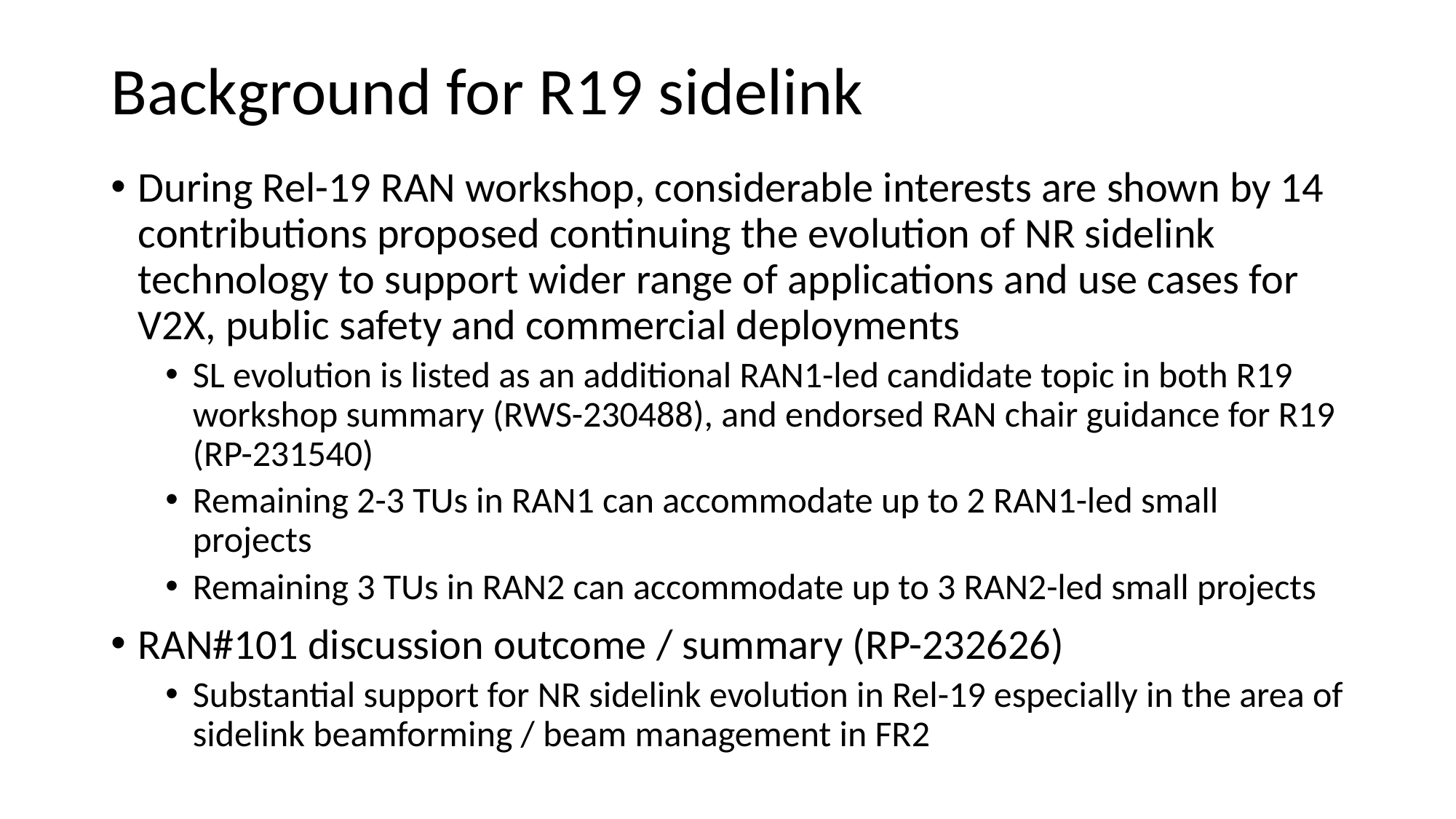

# Background for R19 sidelink
During Rel-19 RAN workshop, considerable interests are shown by 14 contributions proposed continuing the evolution of NR sidelink technology to support wider range of applications and use cases for V2X, public safety and commercial deployments
SL evolution is listed as an additional RAN1-led candidate topic in both R19 workshop summary (RWS-230488), and endorsed RAN chair guidance for R19 (RP-231540)
Remaining 2-3 TUs in RAN1 can accommodate up to 2 RAN1-led small projects
Remaining 3 TUs in RAN2 can accommodate up to 3 RAN2-led small projects
RAN#101 discussion outcome / summary (RP-232626)
Substantial support for NR sidelink evolution in Rel-19 especially in the area of sidelink beamforming / beam management in FR2